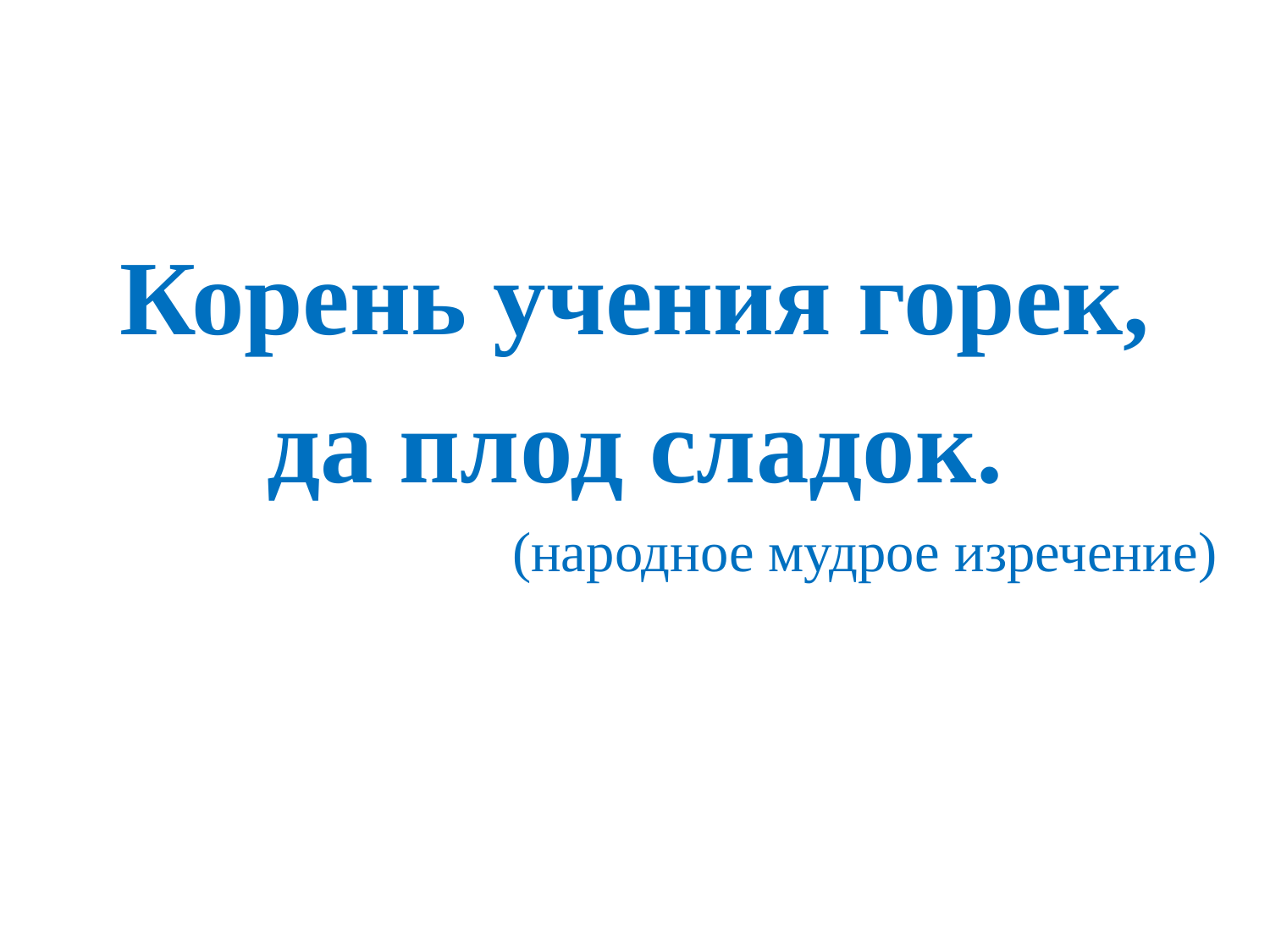

#
Корень учения горек,
 да плод сладок.
(народное мудрое изречение)